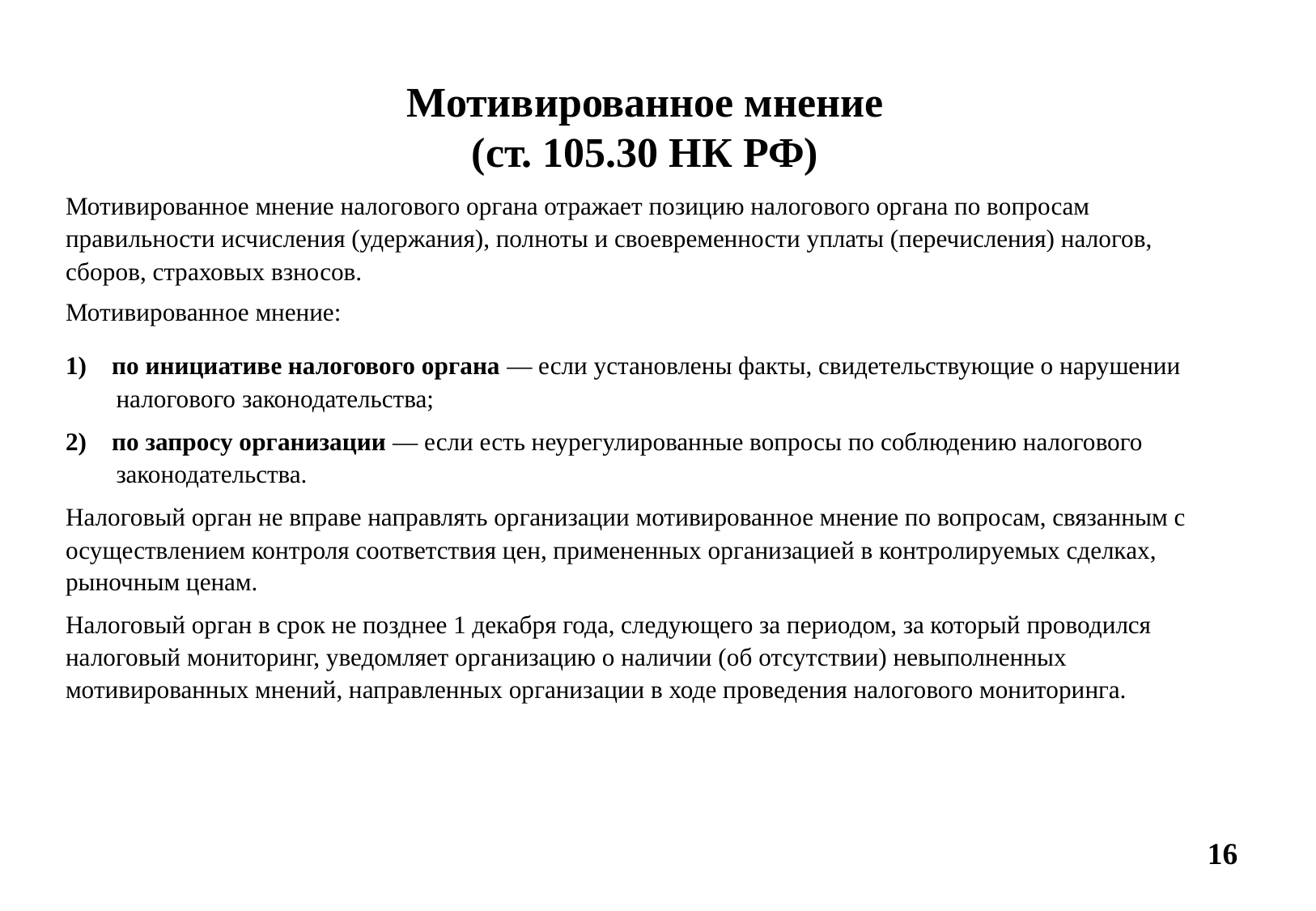

Мотивированное мнение
(ст. 105.30 НК РФ)
Мотивированное мнение налогового органа отражает позицию налогового органа по вопросам правильности исчисления (удержания), полноты и своевременности уплаты (перечисления) налогов, сборов, страховых взносов.
Мотивированное мнение:
1)    по инициативе налогового органа — если установлены факты, свидетельствующие о нарушении налогового законодательства;
2)    по запросу организации — если есть неурегулированные вопросы по соблюдению налогового законодательства.
Налоговый орган не вправе направлять организации мотивированное мнение по вопросам, связанным с осуществлением контроля соответствия цен, примененных организацией в контролируемых сделках, рыночным ценам.
Налоговый орган в срок не позднее 1 декабря года, следующего за периодом, за который проводился налоговый мониторинг, уведомляет организацию о наличии (об отсутствии) невыполненных мотивированных мнений, направленных организации в ходе проведения налогового мониторинга.
16